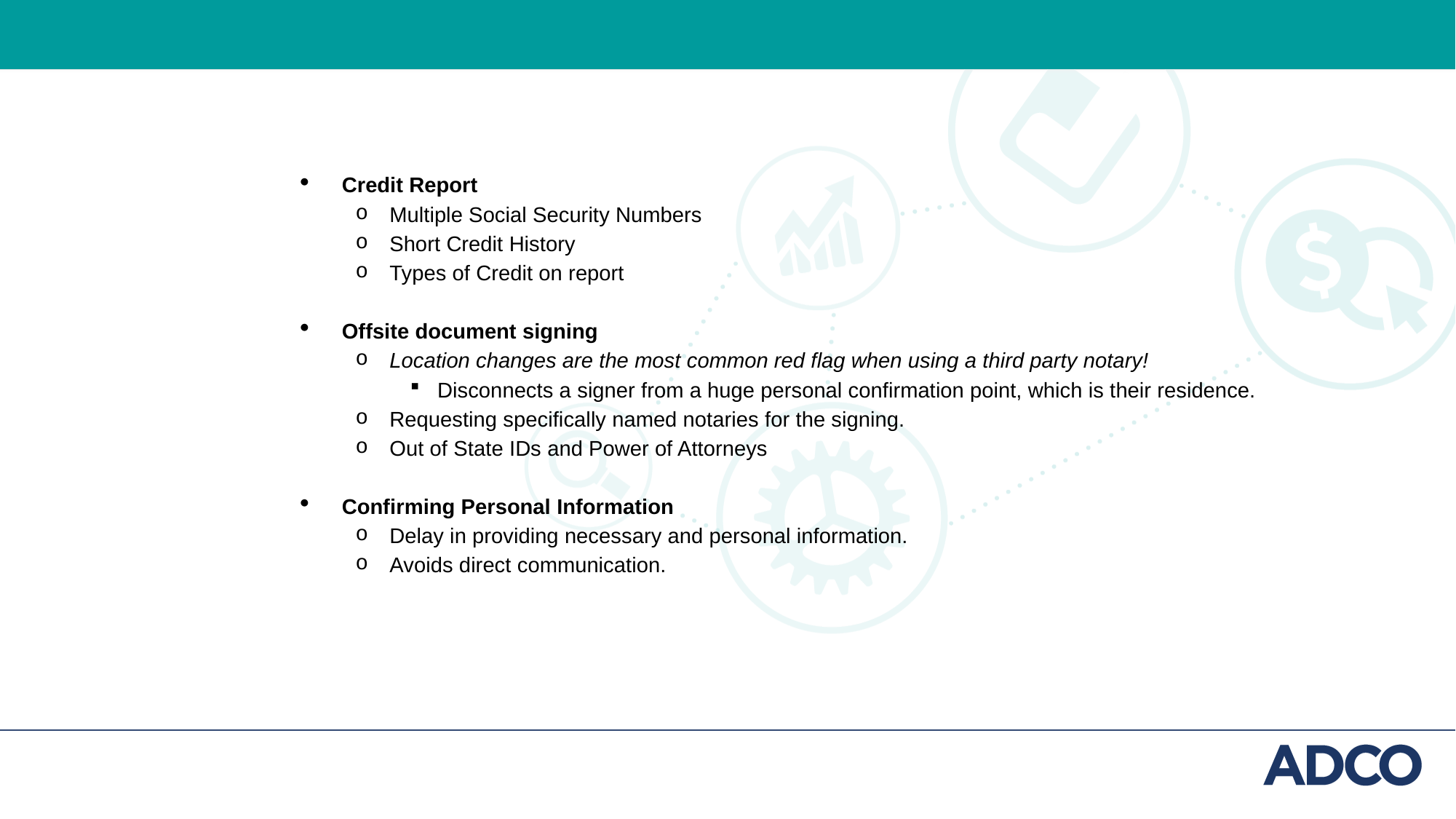

Credit Report
Multiple Social Security Numbers
Short Credit History
Types of Credit on report

Offsite document signing
Location changes are the most common red flag when using a third party notary!
Disconnects a signer from a huge personal confirmation point, which is their residence.
Requesting specifically named notaries for the signing.
Out of State IDs and Power of Attorneys

Confirming Personal Information
Delay in providing necessary and personal information.
Avoids direct communication.